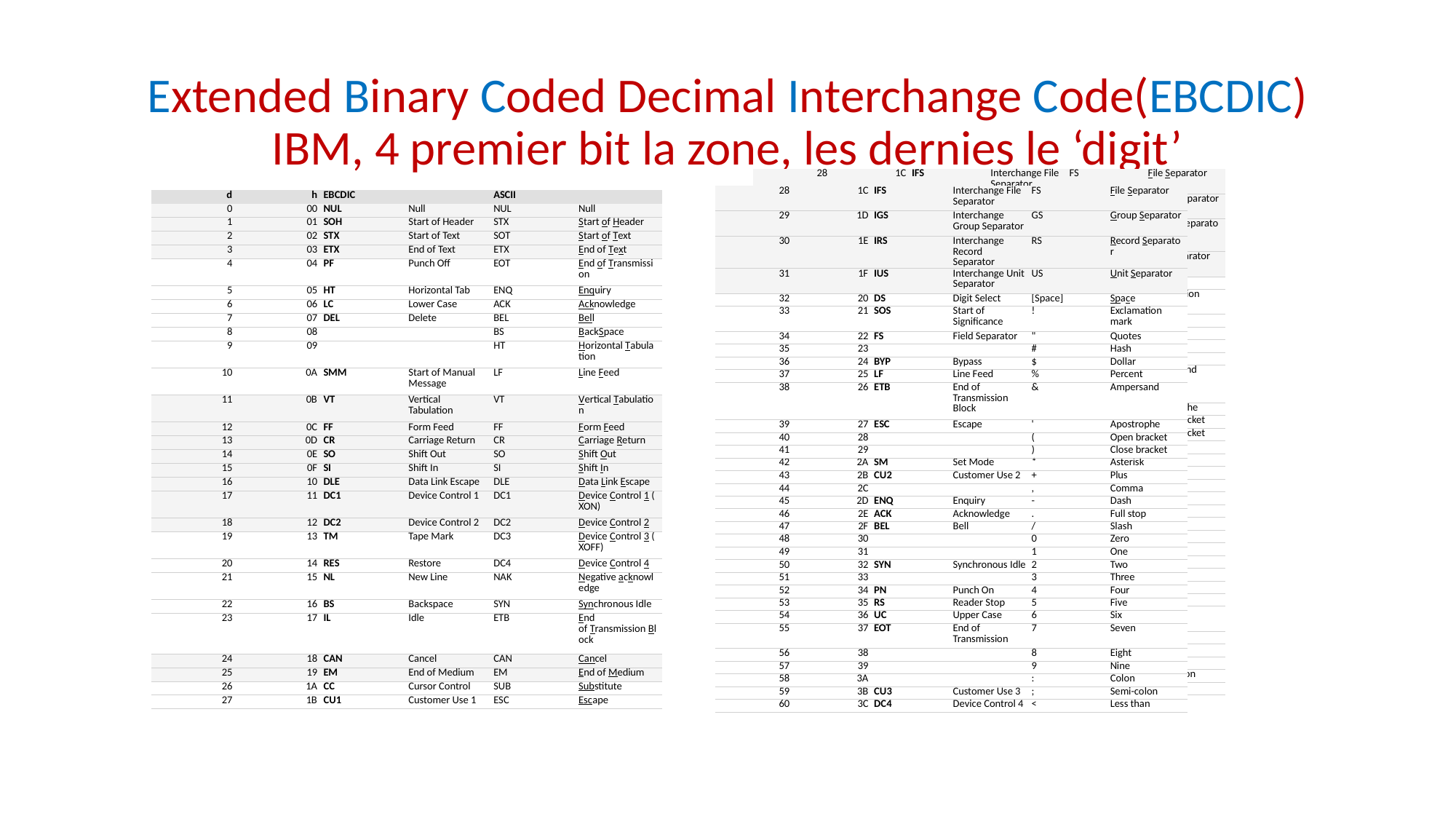

# Extended Binary Coded Decimal Interchange Code(EBCDIC) IBM, 4 premier bit la zone, les dernies le ‘digit’
| 28 | 1C | IFS | Interchange File Separator | FS | File Separator |
| --- | --- | --- | --- | --- | --- |
| 29 | 1D | IGS | Interchange Group Separator | GS | Group Separator |
| 30 | 1E | IRS | Interchange Record Separator | RS | Record Separator |
| 31 | 1F | IUS | Interchange Unit Separator | US | Unit Separator |
| 32 | 20 | DS | Digit Select | [Space] | Space |
| 33 | 21 | SOS | Start of Significance | ! | Exclamation mark |
| 34 | 22 | FS | Field Separator | " | Quotes |
| 35 | 23 |  |  | # | Hash |
| 36 | 24 | BYP | Bypass | $ | Dollar |
| 37 | 25 | LF | Line Feed | % | Percent |
| 38 | 26 | ETB | End of Transmission Block | & | Ampersand |
| 39 | 27 | ESC | Escape | ' | Apostrophe |
| 40 | 28 |  |  | ( | Open bracket |
| 41 | 29 |  |  | ) | Close bracket |
| 42 | 2A | SM | Set Mode | \* | Asterisk |
| 43 | 2B | CU2 | Customer Use 2 | + | Plus |
| 44 | 2C |  |  | , | Comma |
| 45 | 2D | ENQ | Enquiry | - | Dash |
| 46 | 2E | ACK | Acknowledge | . | Full stop |
| 47 | 2F | BEL | Bell | / | Slash |
| 48 | 30 |  |  | 0 | Zero |
| 49 | 31 |  |  | 1 | One |
| 50 | 32 | SYN | Synchronous Idle | 2 | Two |
| 51 | 33 |  |  | 3 | Three |
| 52 | 34 | PN | Punch On | 4 | Four |
| 53 | 35 | RS | Reader Stop | 5 | Five |
| 54 | 36 | UC | Upper Case | 6 | Six |
| 55 | 37 | EOT | End of Transmission | 7 | Seven |
| 56 | 38 |  |  | 8 | Eight |
| 57 | 39 |  |  | 9 | Nine |
| 58 | 3A |  |  | : | Colon |
| 59 | 3B | CU3 | Customer Use 3 | ; | Semi-colon |
| 60 | 3C | DC4 | Device Control 4 | < | Less than |
| 28 | 1C | IFS | Interchange File Separator | FS | File Separator |
| --- | --- | --- | --- | --- | --- |
| 29 | 1D | IGS | Interchange Group Separator | GS | Group Separator |
| 30 | 1E | IRS | Interchange Record Separator | RS | Record Separator |
| 31 | 1F | IUS | Interchange Unit Separator | US | Unit Separator |
| 32 | 20 | DS | Digit Select | [Space] | Space |
| 33 | 21 | SOS | Start of Significance | ! | Exclamation mark |
| 34 | 22 | FS | Field Separator | " | Quotes |
| 35 | 23 |  |  | # | Hash |
| 36 | 24 | BYP | Bypass | $ | Dollar |
| 37 | 25 | LF | Line Feed | % | Percent |
| 38 | 26 | ETB | End of Transmission Block | & | Ampersand |
| 39 | 27 | ESC | Escape | ' | Apostrophe |
| 40 | 28 |  |  | ( | Open bracket |
| 41 | 29 |  |  | ) | Close bracket |
| 42 | 2A | SM | Set Mode | \* | Asterisk |
| 43 | 2B | CU2 | Customer Use 2 | + | Plus |
| 44 | 2C |  |  | , | Comma |
| 45 | 2D | ENQ | Enquiry | - | Dash |
| 46 | 2E | ACK | Acknowledge | . | Full stop |
| 47 | 2F | BEL | Bell | / | Slash |
| 48 | 30 |  |  | 0 | Zero |
| 49 | 31 |  |  | 1 | One |
| 50 | 32 | SYN | Synchronous Idle | 2 | Two |
| 51 | 33 |  |  | 3 | Three |
| 52 | 34 | PN | Punch On | 4 | Four |
| 53 | 35 | RS | Reader Stop | 5 | Five |
| 54 | 36 | UC | Upper Case | 6 | Six |
| 55 | 37 | EOT | End of Transmission | 7 | Seven |
| 56 | 38 |  |  | 8 | Eight |
| 57 | 39 |  |  | 9 | Nine |
| 58 | 3A |  |  | : | Colon |
| 59 | 3B | CU3 | Customer Use 3 | ; | Semi-colon |
| 60 | 3C | DC4 | Device Control 4 | < | Less than |
| d | h | EBCDIC |  | ASCII |  |
| --- | --- | --- | --- | --- | --- |
| 0 | 00 | NUL | Null | NUL | Null |
| 1 | 01 | SOH | Start of Header | STX | Start of Header |
| 2 | 02 | STX | Start of Text | SOT | Start of Text |
| 3 | 03 | ETX | End of Text | ETX | End of Text |
| 4 | 04 | PF | Punch Off | EOT | End of Transmission |
| 5 | 05 | HT | Horizontal Tab | ENQ | Enquiry |
| 6 | 06 | LC | Lower Case | ACK | Acknowledge |
| 7 | 07 | DEL | Delete | BEL | Bell |
| 8 | 08 |  |  | BS | BackSpace |
| 9 | 09 |  |  | HT | Horizontal Tabulation |
| 10 | 0A | SMM | Start of Manual Message | LF | Line Feed |
| 11 | 0B | VT | Vertical Tabulation | VT | Vertical Tabulation |
| 12 | 0C | FF | Form Feed | FF | Form Feed |
| 13 | 0D | CR | Carriage Return | CR | Carriage Return |
| 14 | 0E | SO | Shift Out | SO | Shift Out |
| 15 | 0F | SI | Shift In | SI | Shift In |
| 16 | 10 | DLE | Data Link Escape | DLE | Data Link Escape |
| 17 | 11 | DC1 | Device Control 1 | DC1 | Device Control 1 (XON) |
| 18 | 12 | DC2 | Device Control 2 | DC2 | Device Control 2 |
| 19 | 13 | TM | Tape Mark | DC3 | Device Control 3 (XOFF) |
| 20 | 14 | RES | Restore | DC4 | Device Control 4 |
| 21 | 15 | NL | New Line | NAK | Negative acknowledge |
| 22 | 16 | BS | Backspace | SYN | Synchronous Idle |
| 23 | 17 | IL | Idle | ETB | End of Transmission Block |
| 24 | 18 | CAN | Cancel | CAN | Cancel |
| 25 | 19 | EM | End of Medium | EM | End of Medium |
| 26 | 1A | CC | Cursor Control | SUB | Substitute |
| 27 | 1B | CU1 | Customer Use 1 | ESC | Escape |